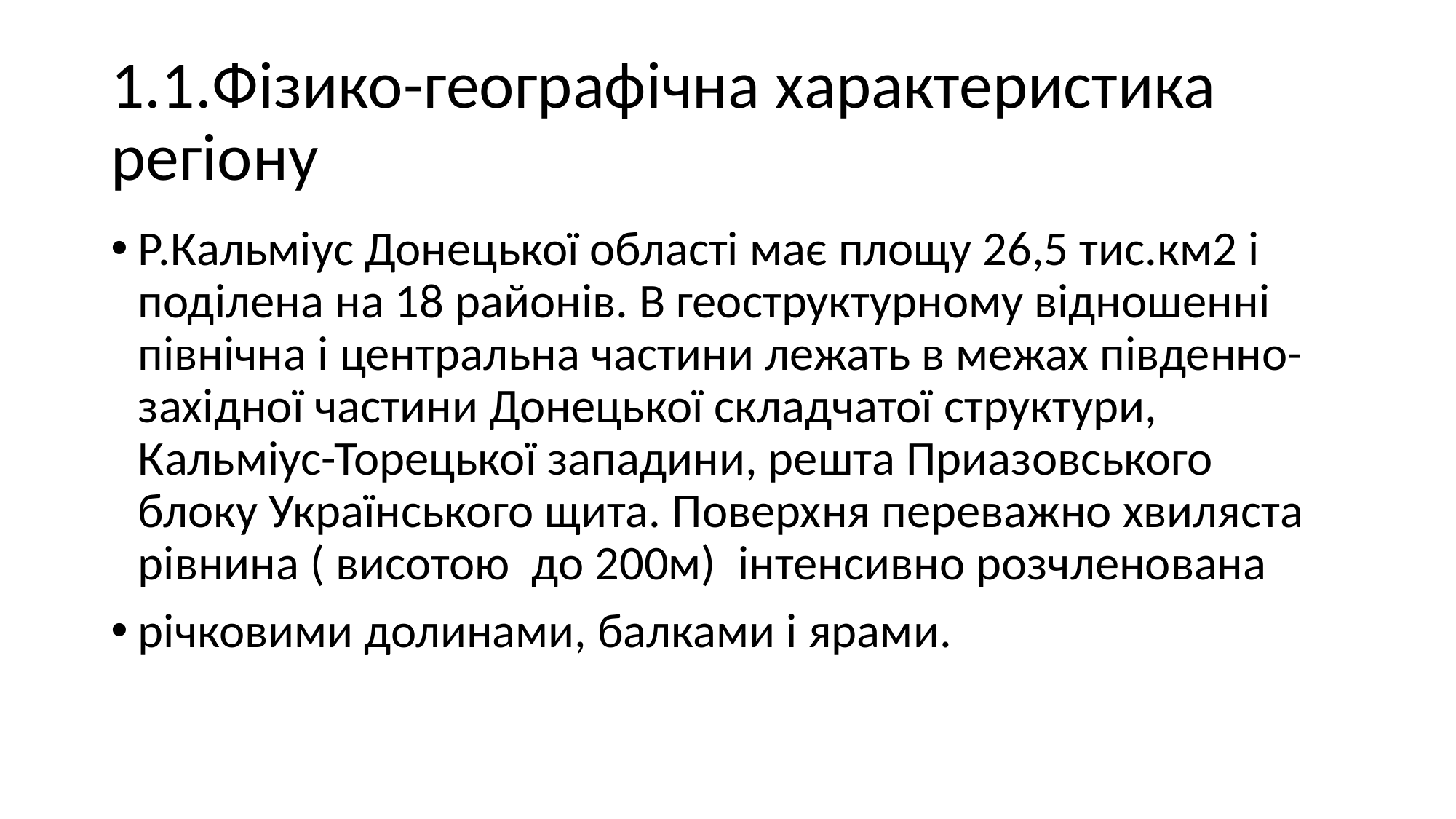

# 1.1.Фізико-географічна характеристика регіону
Р.Кальміус Донецької області має площу 26,5 тис.км2 і поділена на 18 районів. В геоструктурному відношенні північна і центральна частини лежать в межах південно-західної частини Донецької складчатої структури, Кальміус-Торецької западини, решта Приазовського блоку Українського щита. Поверхня переважно хвиляста рівнина ( висотою  до 200м)  інтенсивно розчленована
річковими долинами, балками і ярами.